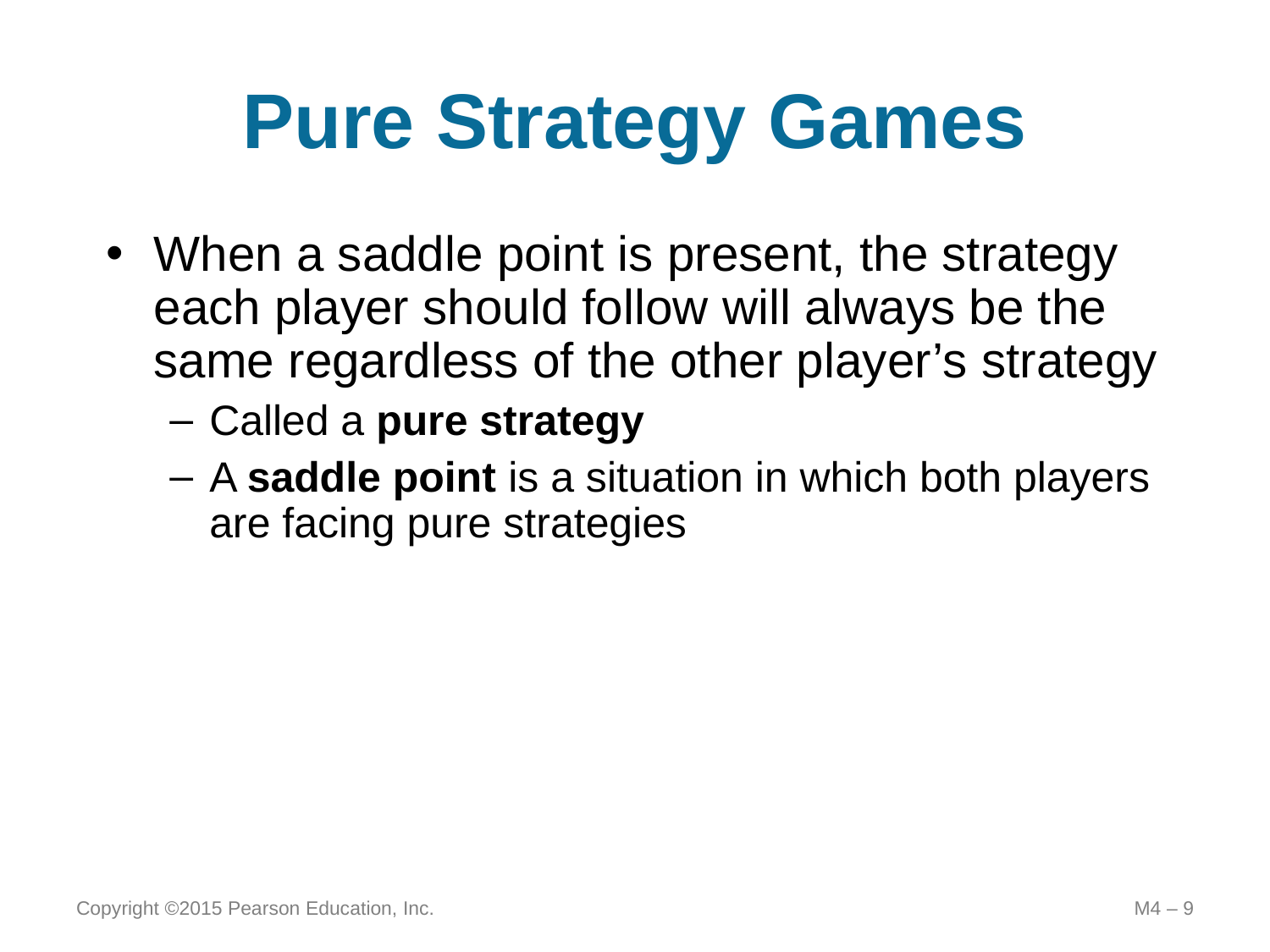

# Pure Strategy Games
When a saddle point is present, the strategy each player should follow will always be the same regardless of the other player’s strategy
Called a pure strategy
A saddle point is a situation in which both players are facing pure strategies

Copyright ©2015 Pearson Education, Inc.
M4 – 9